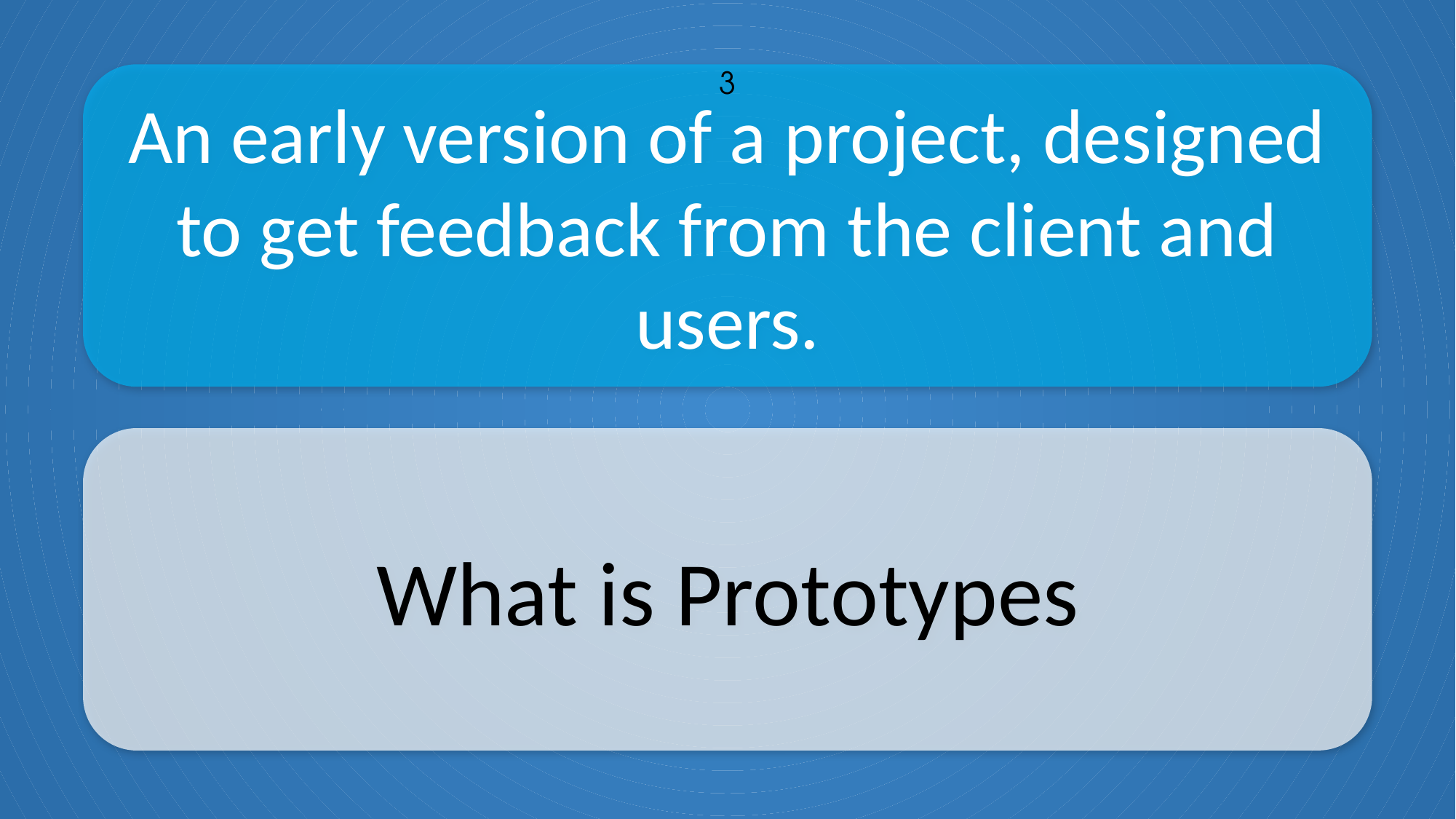

An early version of a project, designed to get feedback from the client and users.
3
What is Prototypes